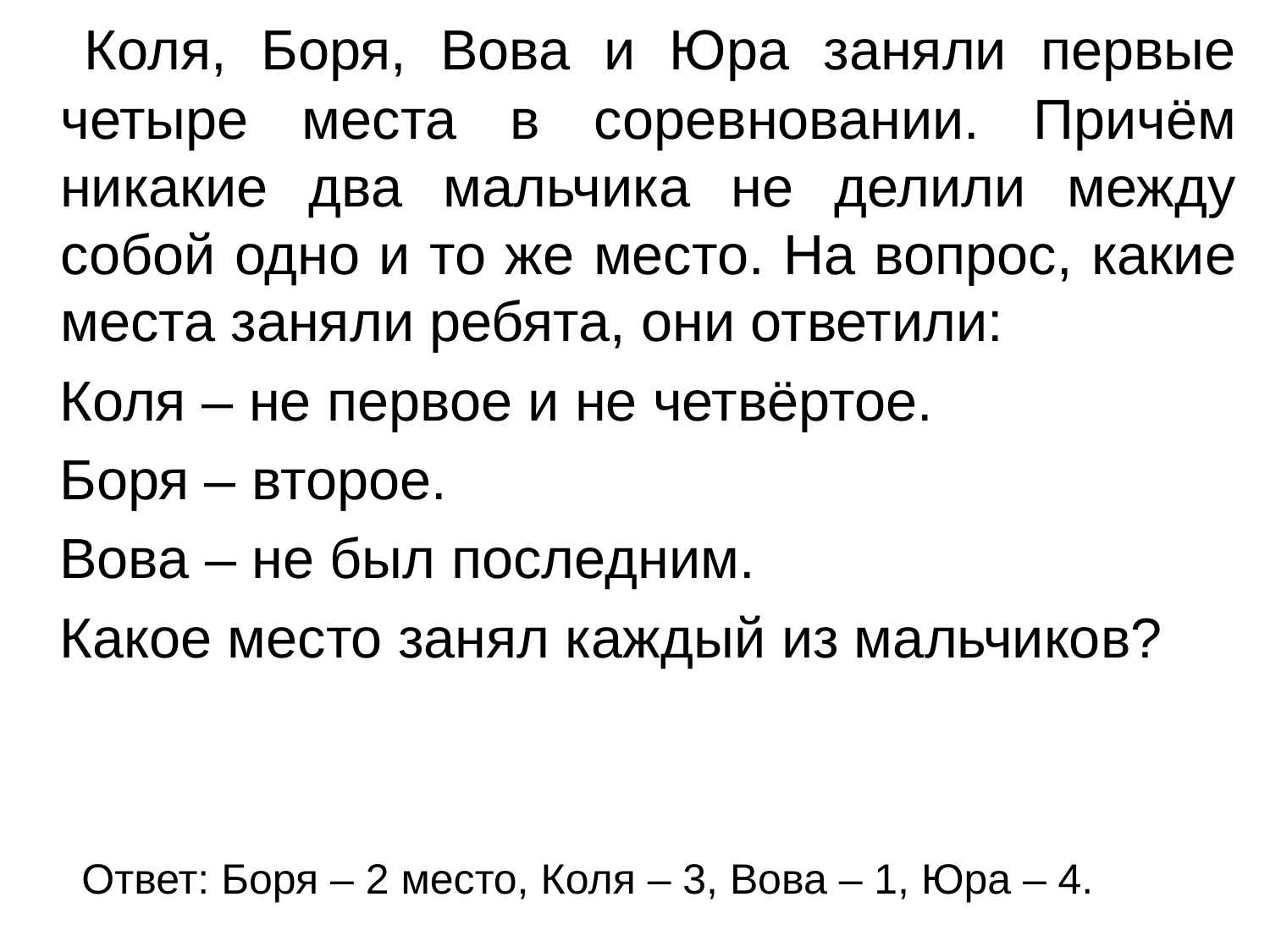

Коля, Боря, Вова и Юра заняли первые четыре места в соревновании. Причём никакие два мальчика не делили между собой одно и то же место. На вопрос, какие места заняли ребята, они ответили:
   Коля – не первое и не четвёртое.
   Боря – второе.
   Вова – не был последним.
   Какое место занял каждый из мальчиков?

Ответ: Боря – 2 место, Коля – 3, Вова – 1, Юра – 4.